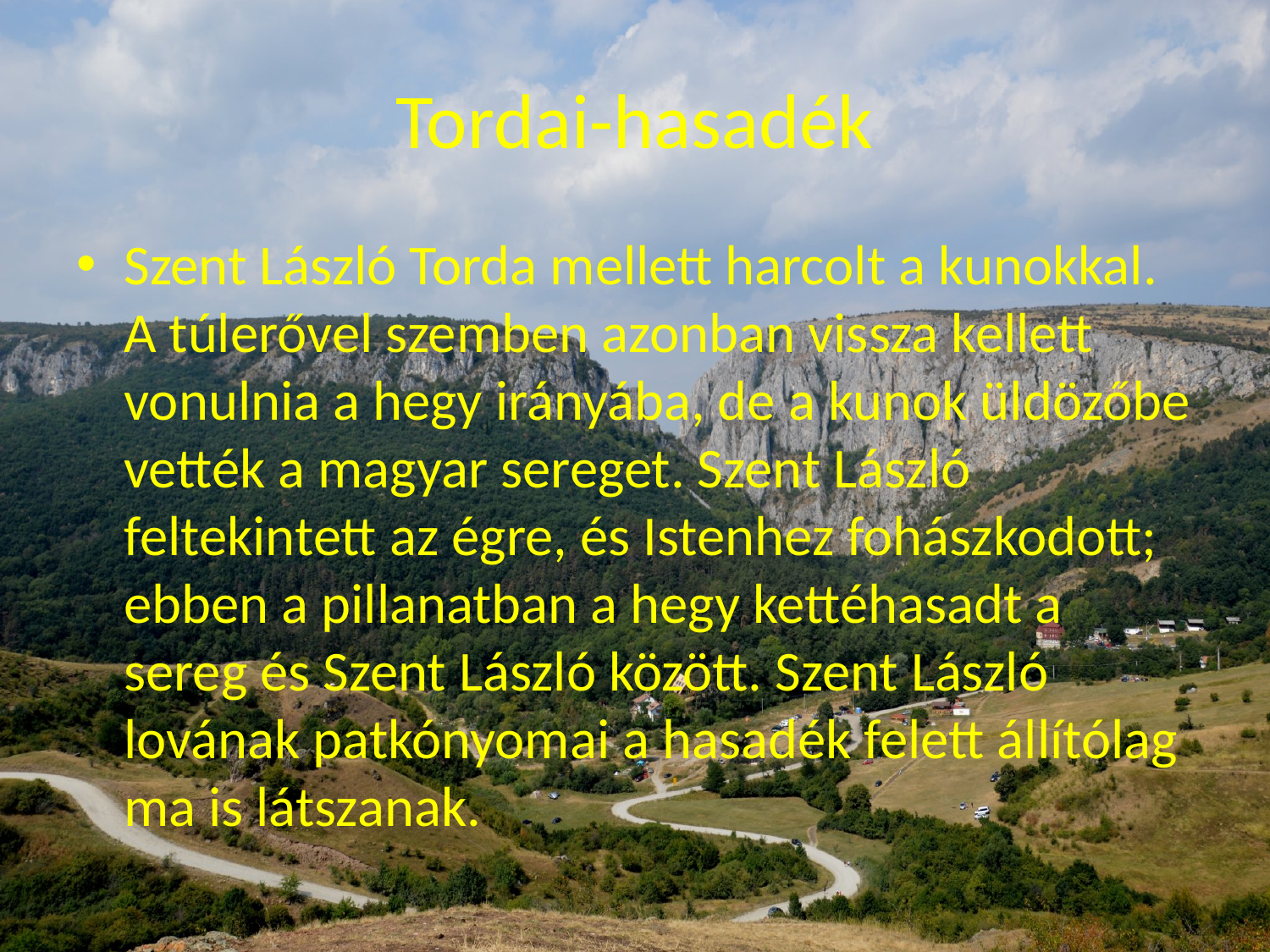

# Tordai-hasadék
Szent László Torda mellett harcolt a kunokkal. A túlerővel szemben azonban vissza kellett vonulnia a hegy irányába, de a kunok üldözőbe vették a magyar sereget. Szent László feltekintett az égre, és Istenhez fohászkodott; ebben a pillanatban a hegy kettéhasadt a sereg és Szent László között. Szent László lovának patkónyomai a hasadék felett állítólag ma is látszanak.